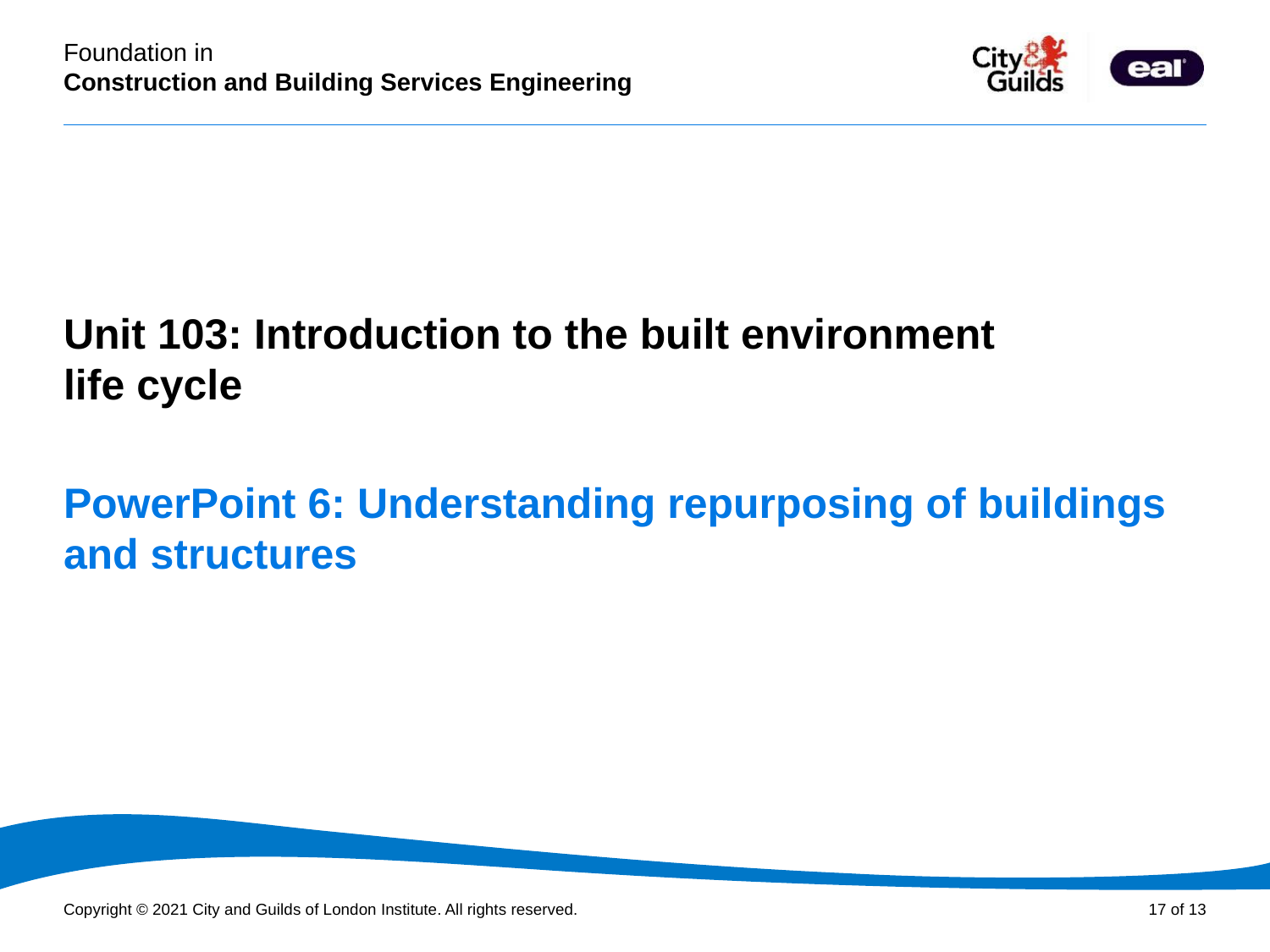

PowerPoint presentation
Unit 103: Introduction to the built environment
life cycle

# PowerPoint 6: Understanding repurposing of buildings and structures